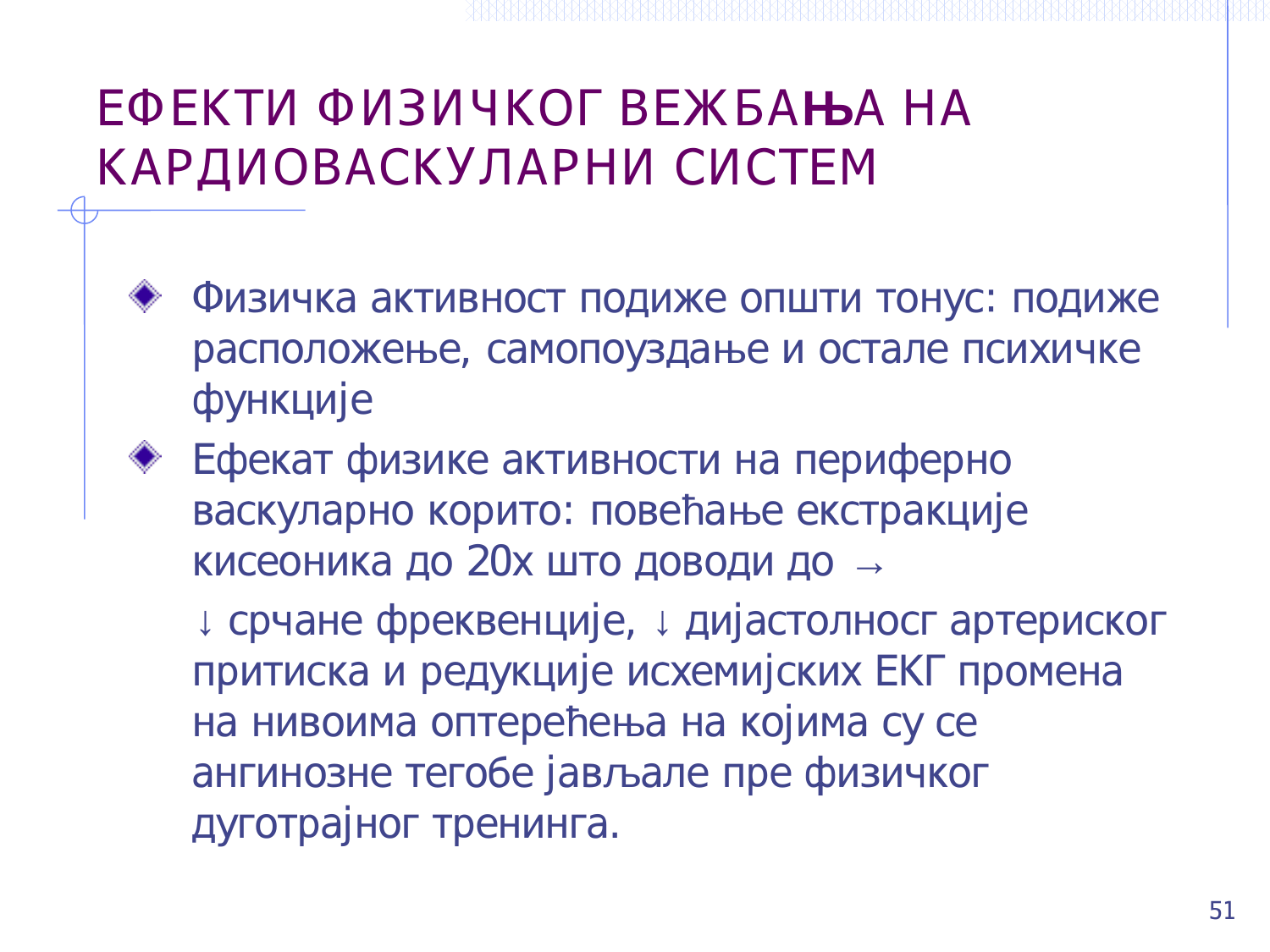

# ЕФЕКТИ ФИЗИЧКОГ ВЕЖБАЊА НА          КАРДИОВАСКУЛАРНИ СИСТЕМ
Физичка активност подиже општи тонус: подиже расположење, самопоуздање и остале психичке функције
Ефекат физике активности на периферно васкуларно корито: повећање екстракције кисеоника до 20х што доводи до →
     ↓ срчане фреквенције, ↓ дијастолносг артериског притиска и редукције исхемијских ЕКГ промена на нивоима оптерећења на којима су се ангинозне тегобе јављале пре физичког дуготрајног тренинга.
51